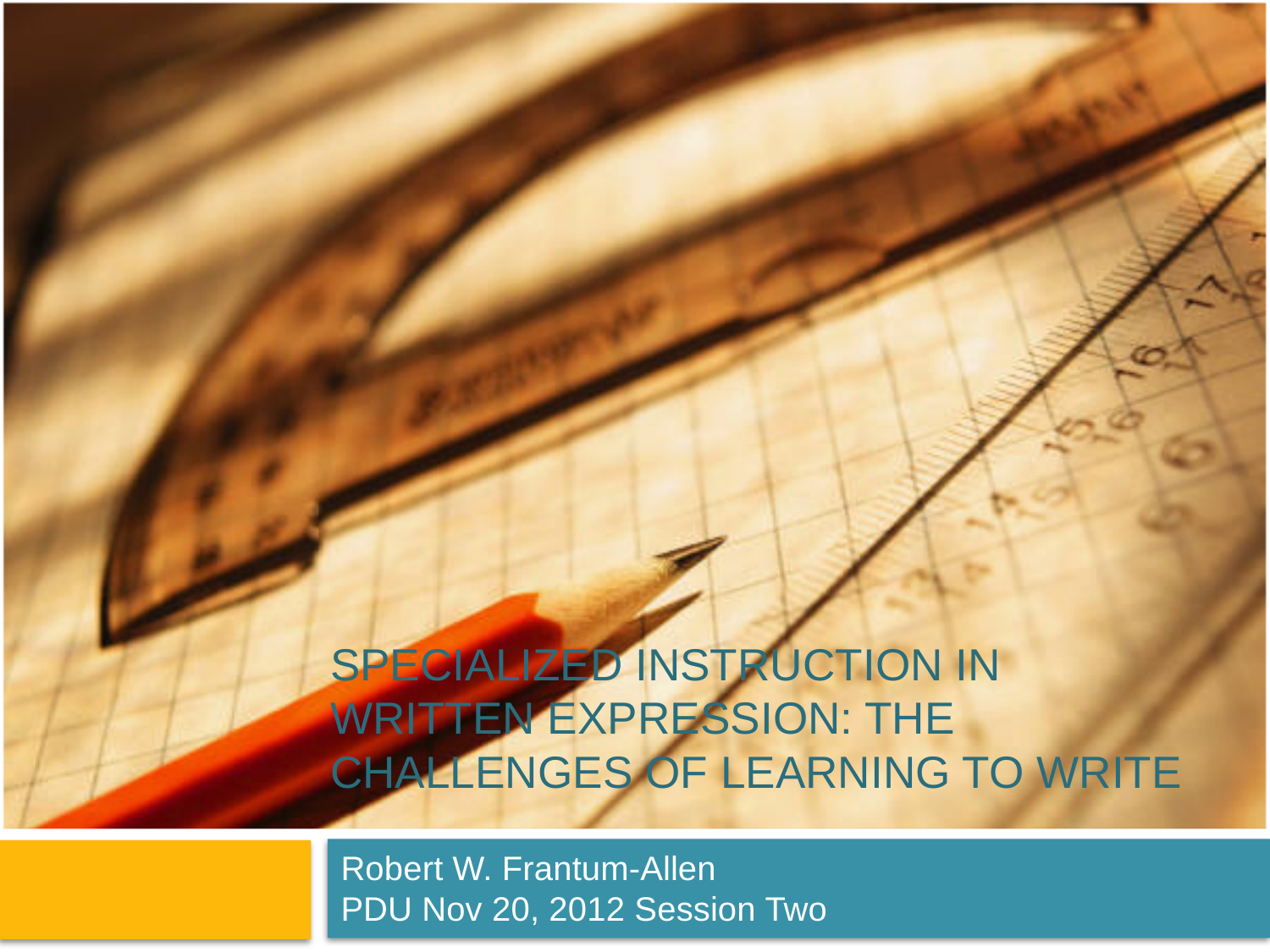

# Specialized instruction in Written Expression: The challenges of Learning to Write
Robert W. Frantum-Allen
PDU Nov 20, 2012 Session Two